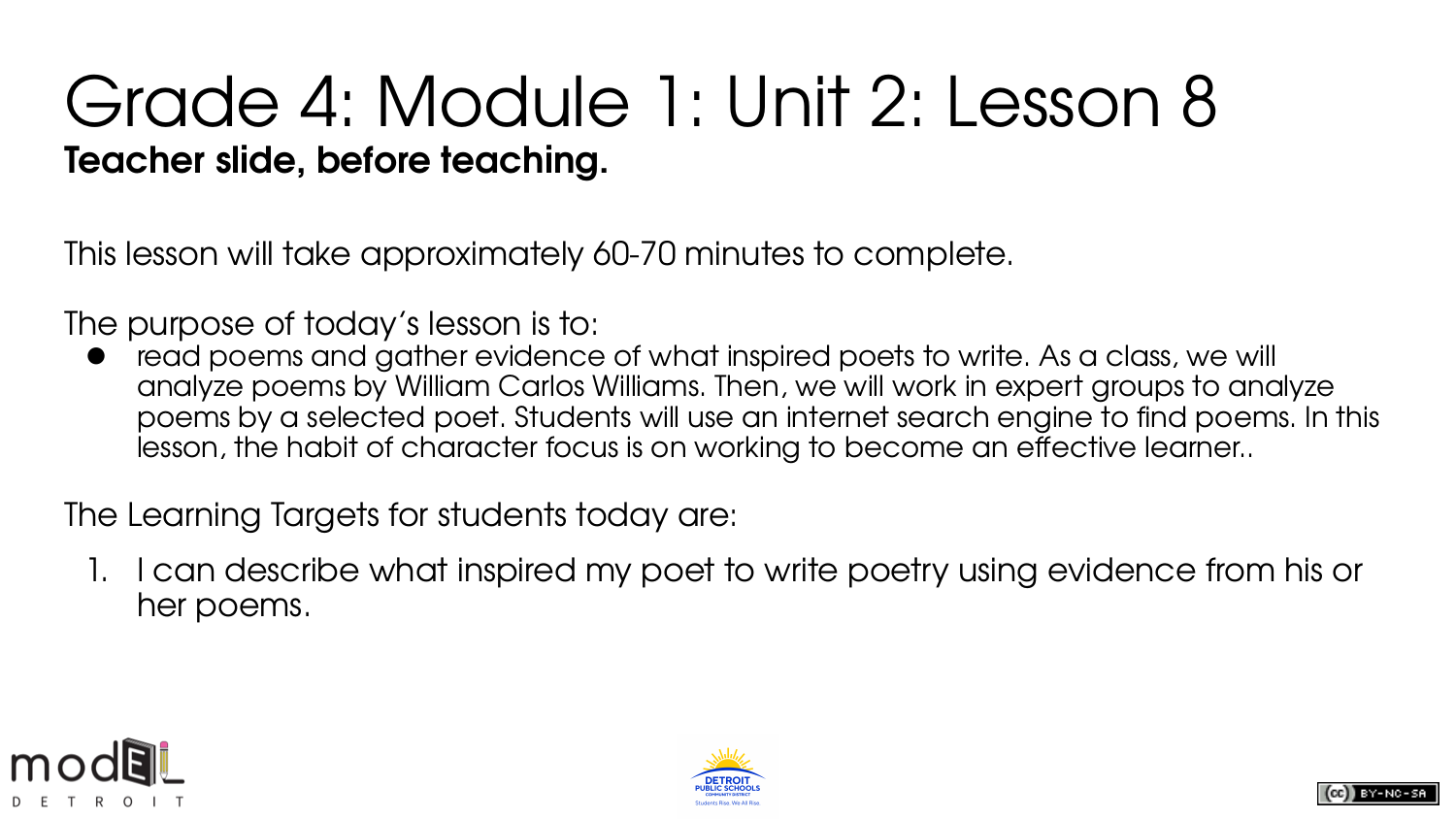

# Grade 4: Module 1: Unit 2: Lesson 8
Teacher slide, before teaching.
This lesson will take approximately 60-70 minutes to complete.

The purpose of today’s lesson is to:
read poems and gather evidence of what inspired poets to write. As a class, we will analyze poems by William Carlos Williams. Then, we will work in expert groups to analyze poems by a selected poet. Students will use an internet search engine to find poems. In this lesson, the habit of character focus is on working to become an effective learner..

The Learning Targets for students today are:
I can describe what inspired my poet to write poetry using evidence from his or her poems.